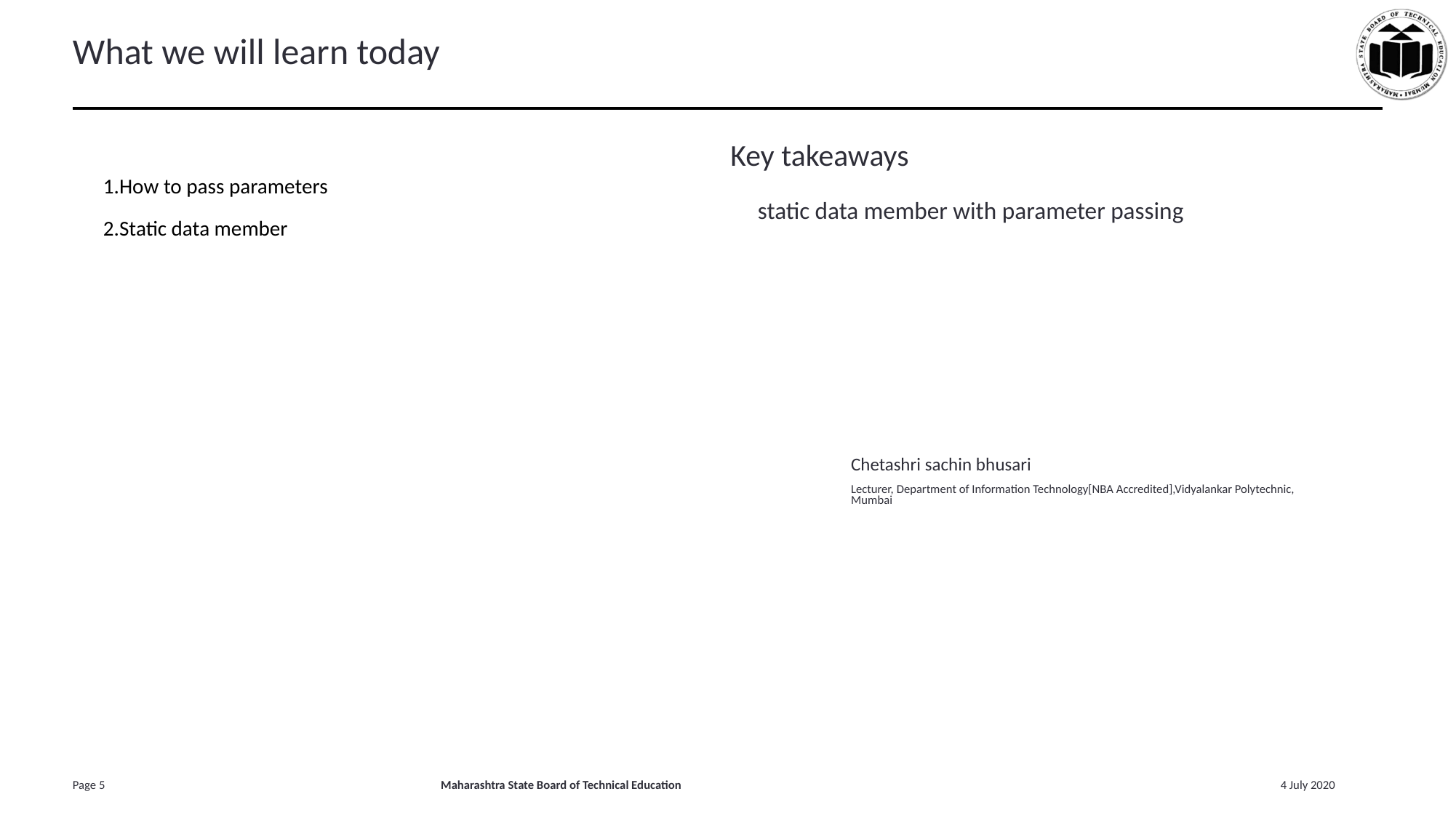

# What we will learn today
Key takeaways
| 1.How to pass parameters 2.Static data member |
| --- |
static data member with parameter passing
Chetashri sachin bhusari
Lecturer, Department of Information Technology[NBA Accredited],Vidyalankar Polytechnic,             Mumbai